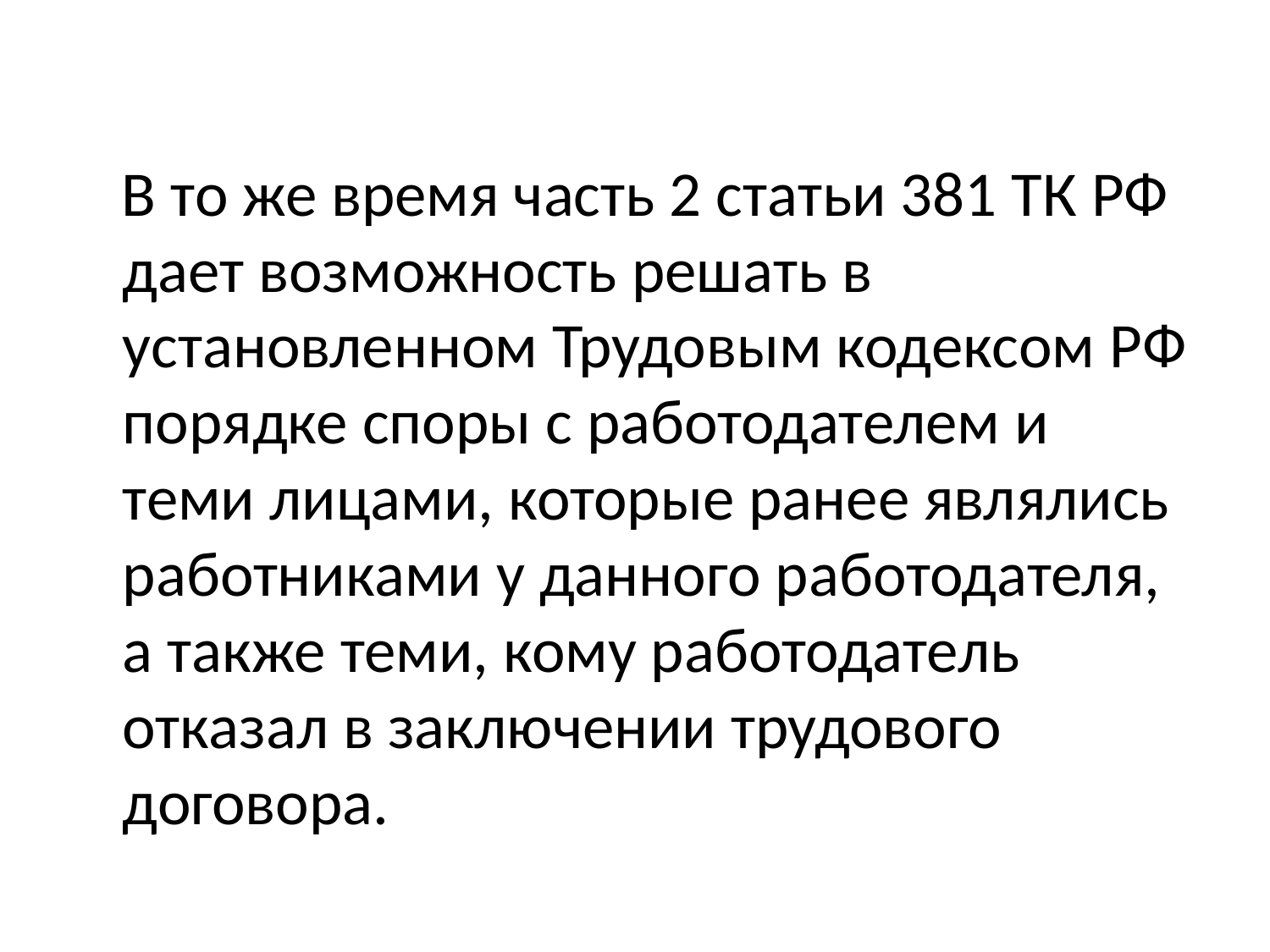

#
    В то же время часть 2 статьи 381 ТК РФ дает возможность решать в установленном Трудовым кодексом РФ порядке споры с работодателем и теми лицами, которые ранее являлись работниками у данного работодателя, а также теми, кому работодатель отказал в заключении трудового договора.